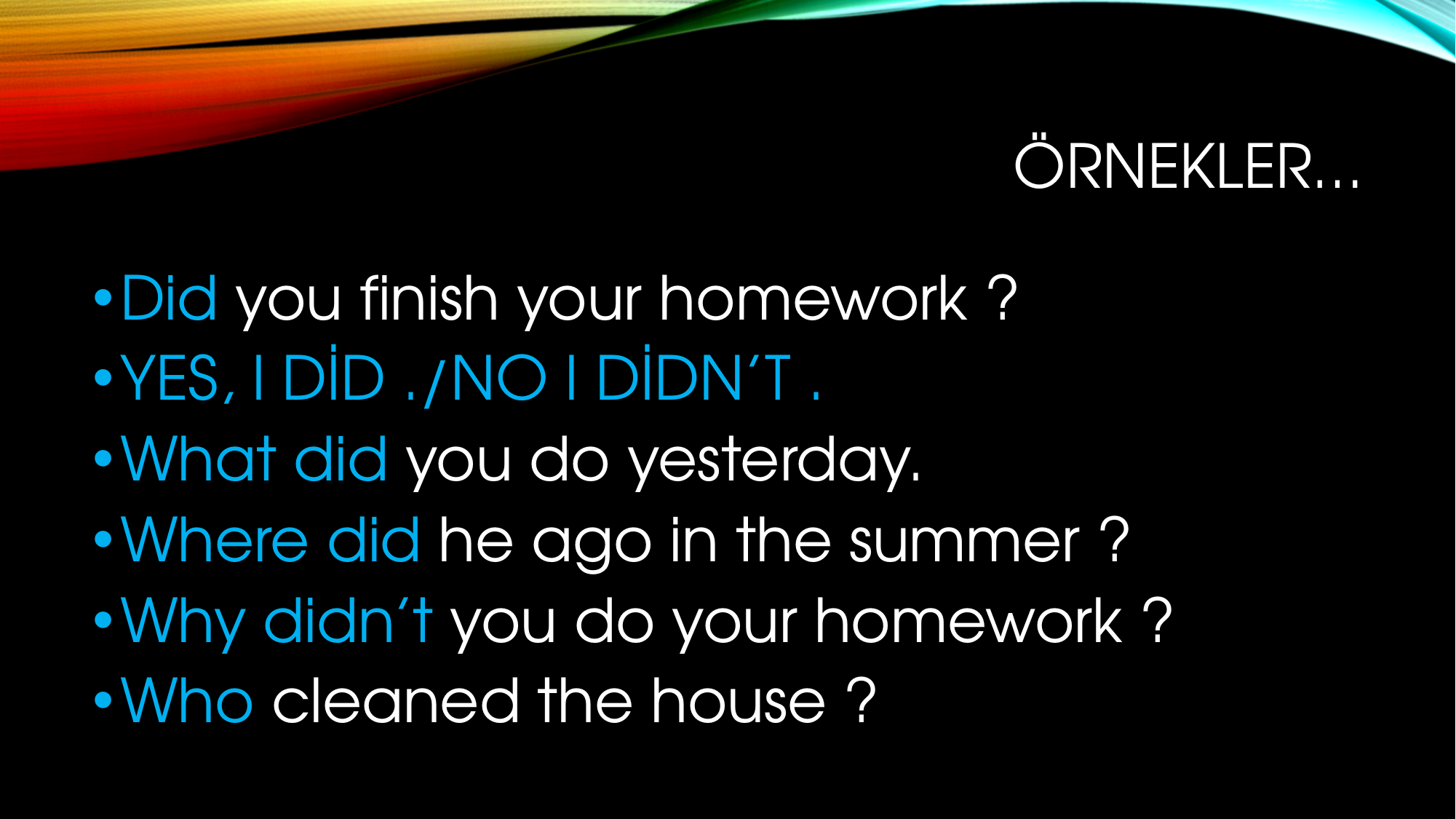

# Örnekler…
Did you finish your homework ?
YES, I DİD ./NO I DİDN’T .
What did you do yesterday.
Where did he ago in the summer ?
Why didn’t you do your homework ?
Who cleaned the house ?